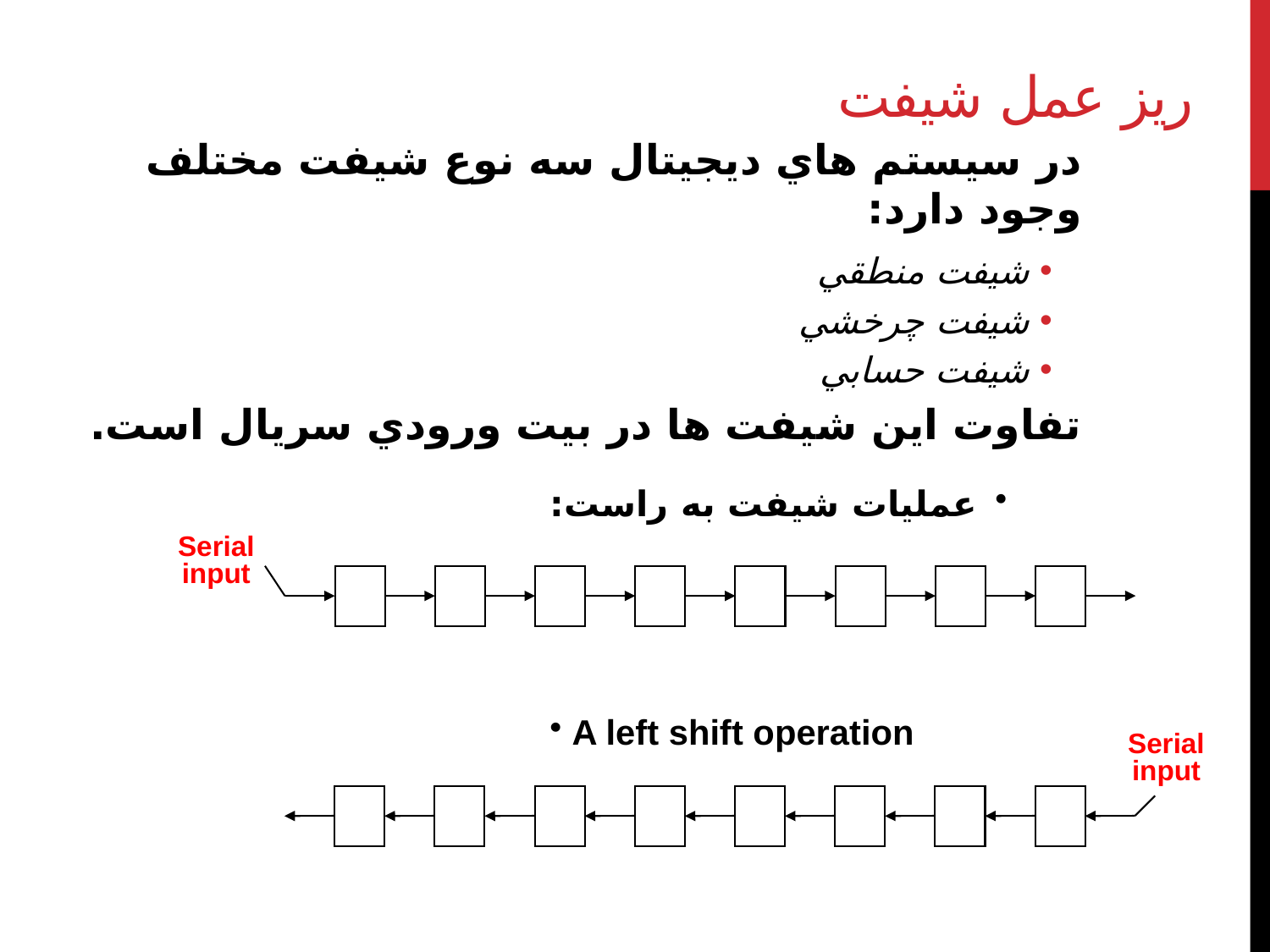

# ريز عمل شيفت
در سيستم هاي ديجيتال سه نوع شيفت مختلف وجود دارد:
شيفت منطقي
شيفت چرخشي
شيفت حسابي
تفاوت اين شيفت ها در بيت ورودي سريال است.
عمليات شيفت به راست:

 A left shift operation
Serial
input

Serial
input